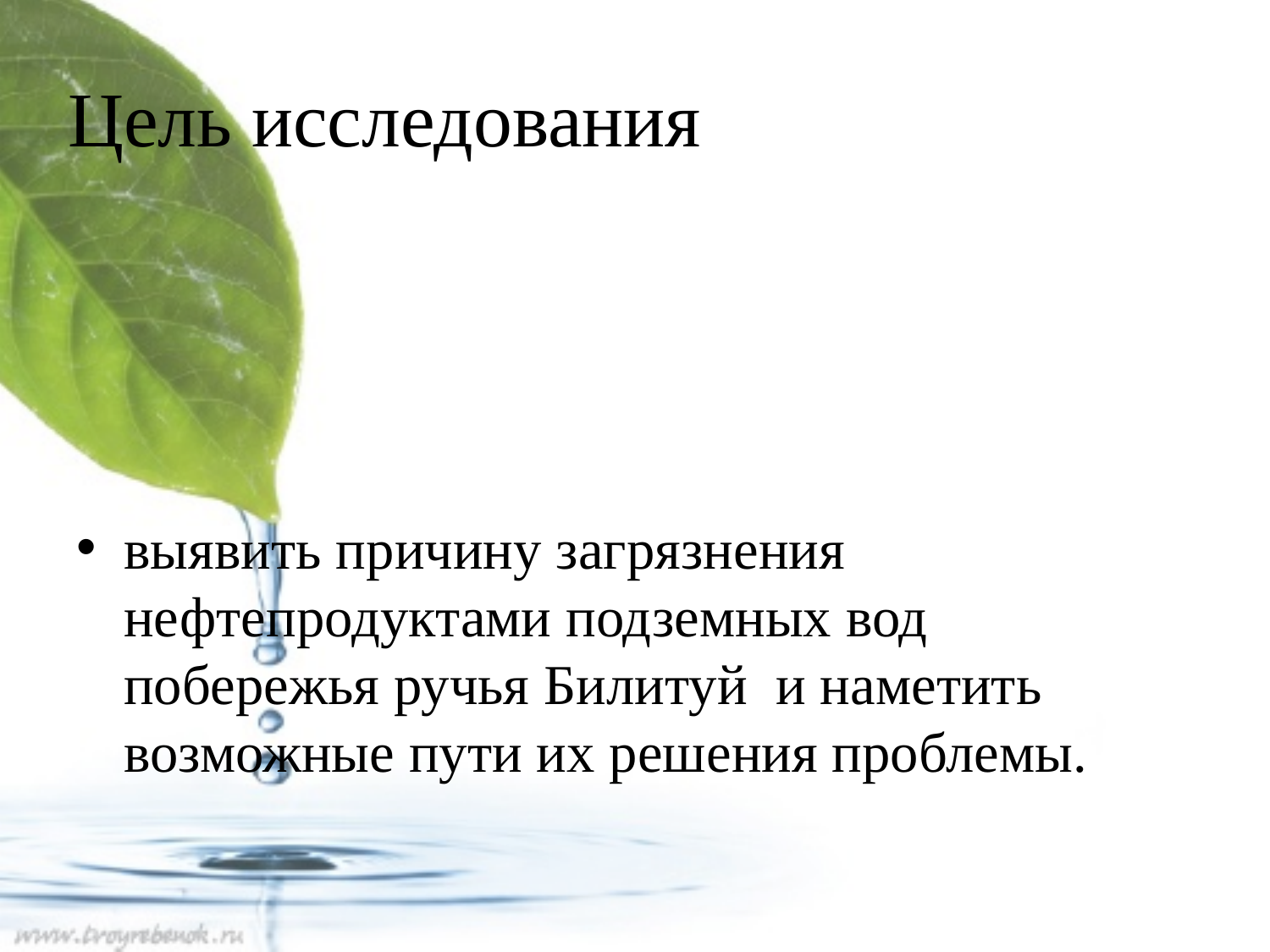

# Цель исследования
выявить причину загрязнения нефтепродуктами подземных вод побережья ручья Билитуй  и наметить возможные пути их решения проблемы.